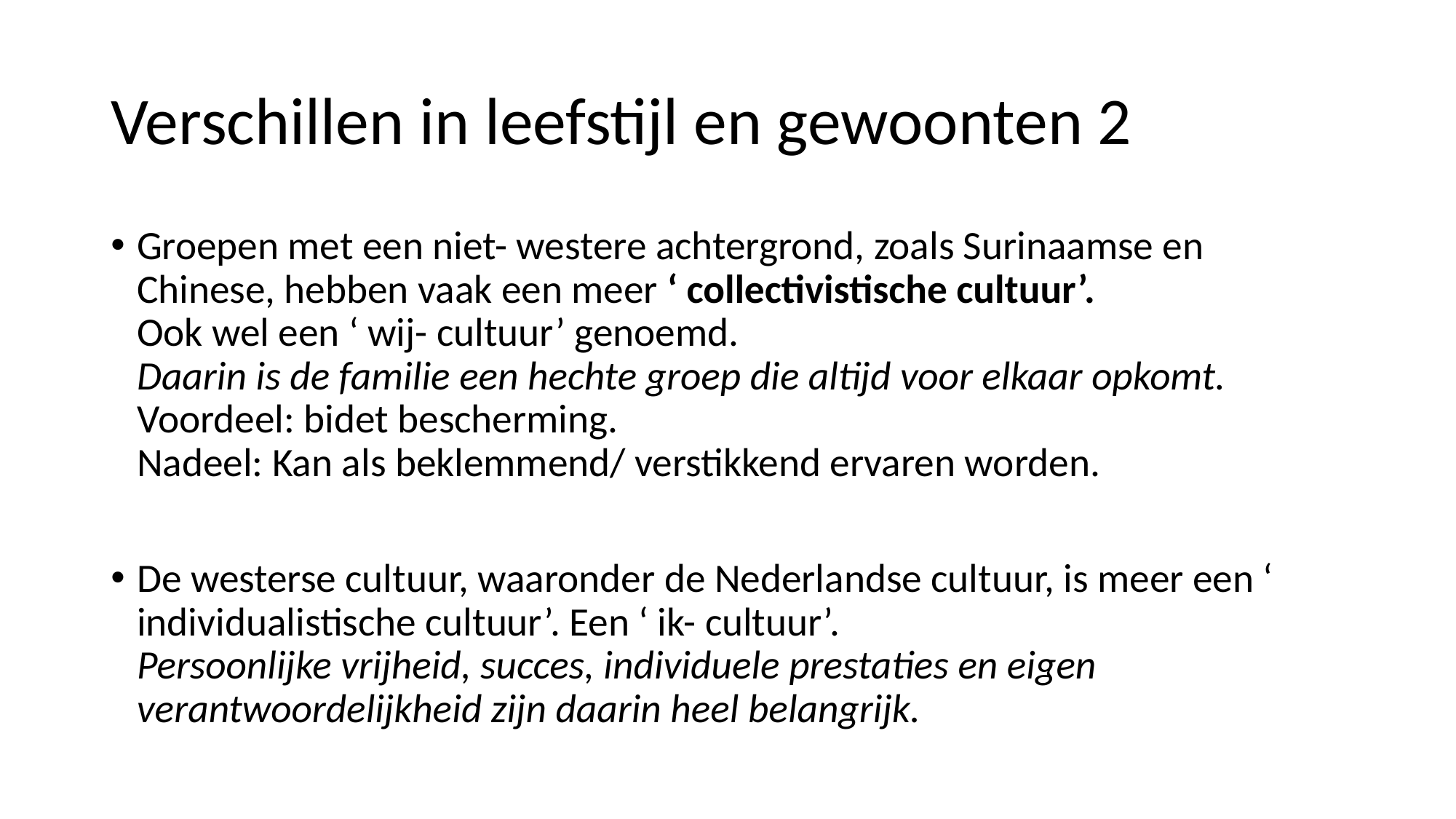

# Verschillen in leefstijl en gewoonten 2
Groepen met een niet- westere achtergrond, zoals Surinaamse en Chinese, hebben vaak een meer ‘ collectivistische cultuur’.
Ook wel een ‘ wij- cultuur’ genoemd.
Daarin is de familie een hechte groep die altijd voor elkaar opkomt.
Voordeel: bidet bescherming.
Nadeel: Kan als beklemmend/ verstikkend ervaren worden.

De westerse cultuur, waaronder de Nederlandse cultuur, is meer een ‘ individualistische cultuur’. Een ‘ ik- cultuur’.
Persoonlijke vrijheid, succes, individuele prestaties en eigen verantwoordelijkheid zijn daarin heel belangrijk.